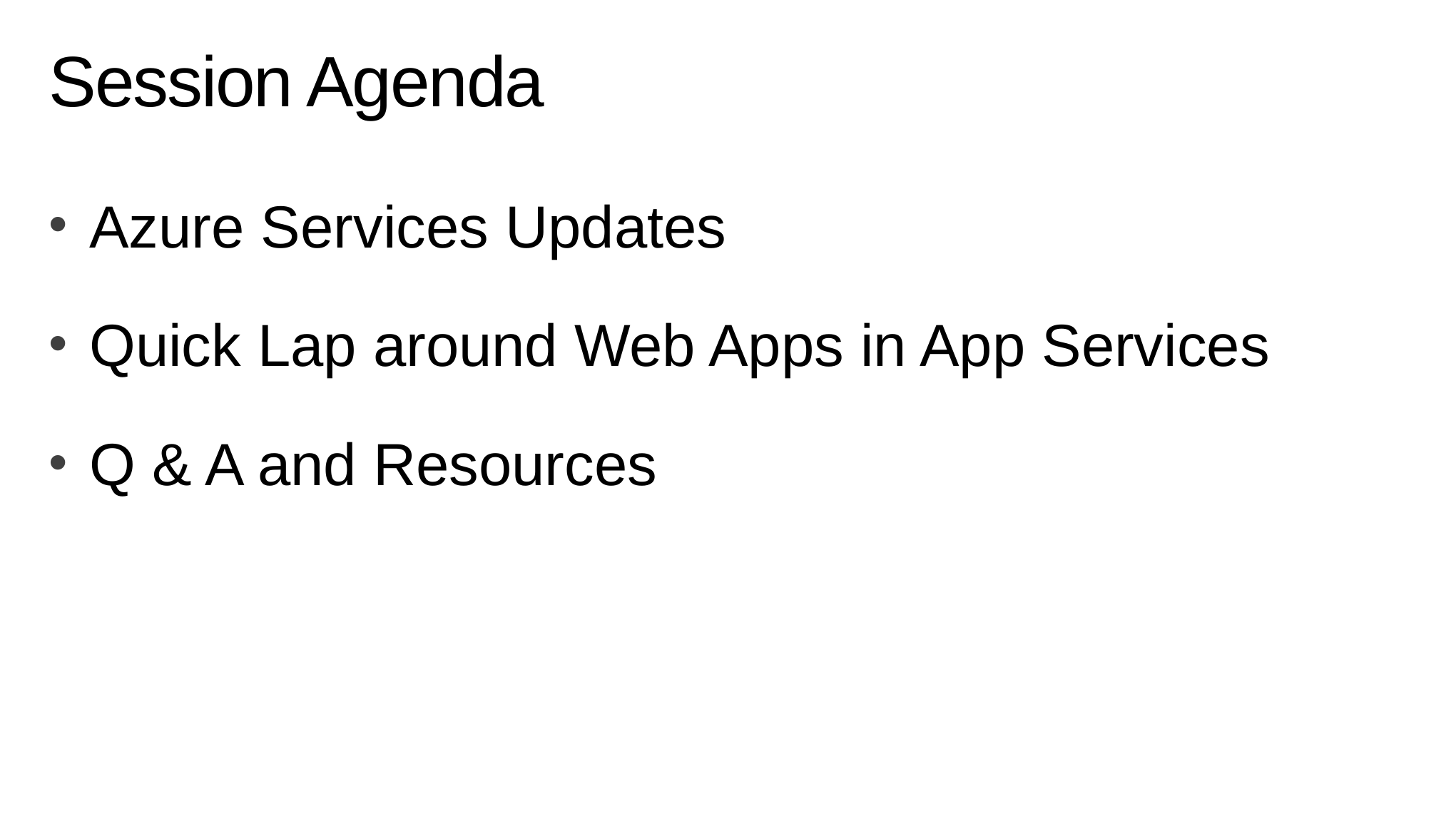

# Session Agenda
Azure Services Updates
Quick Lap around Web Apps in App Services
Q & A and Resources